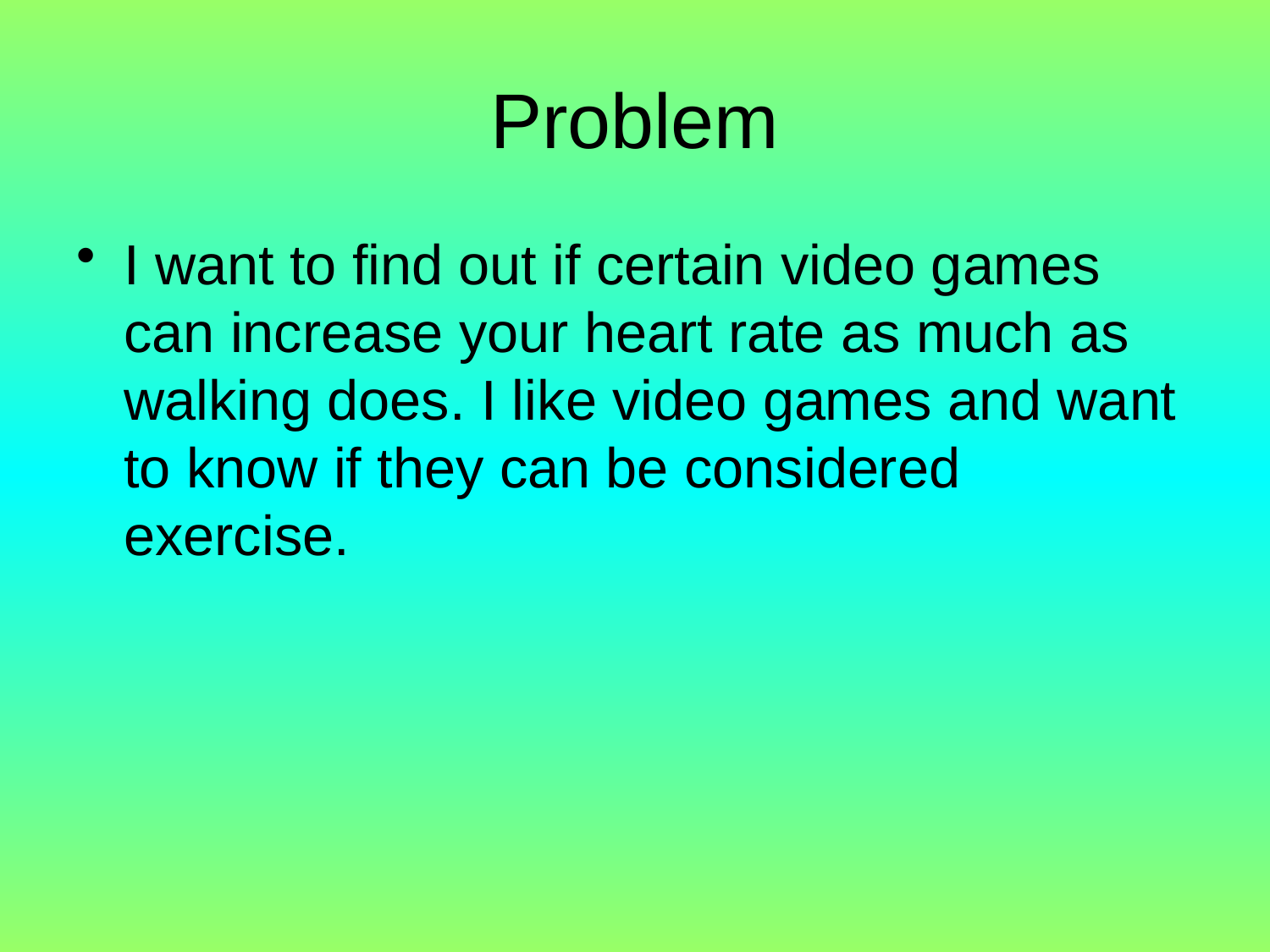

# Problem
I want to find out if certain video games can increase your heart rate as much as walking does. I like video games and want to know if they can be considered exercise.